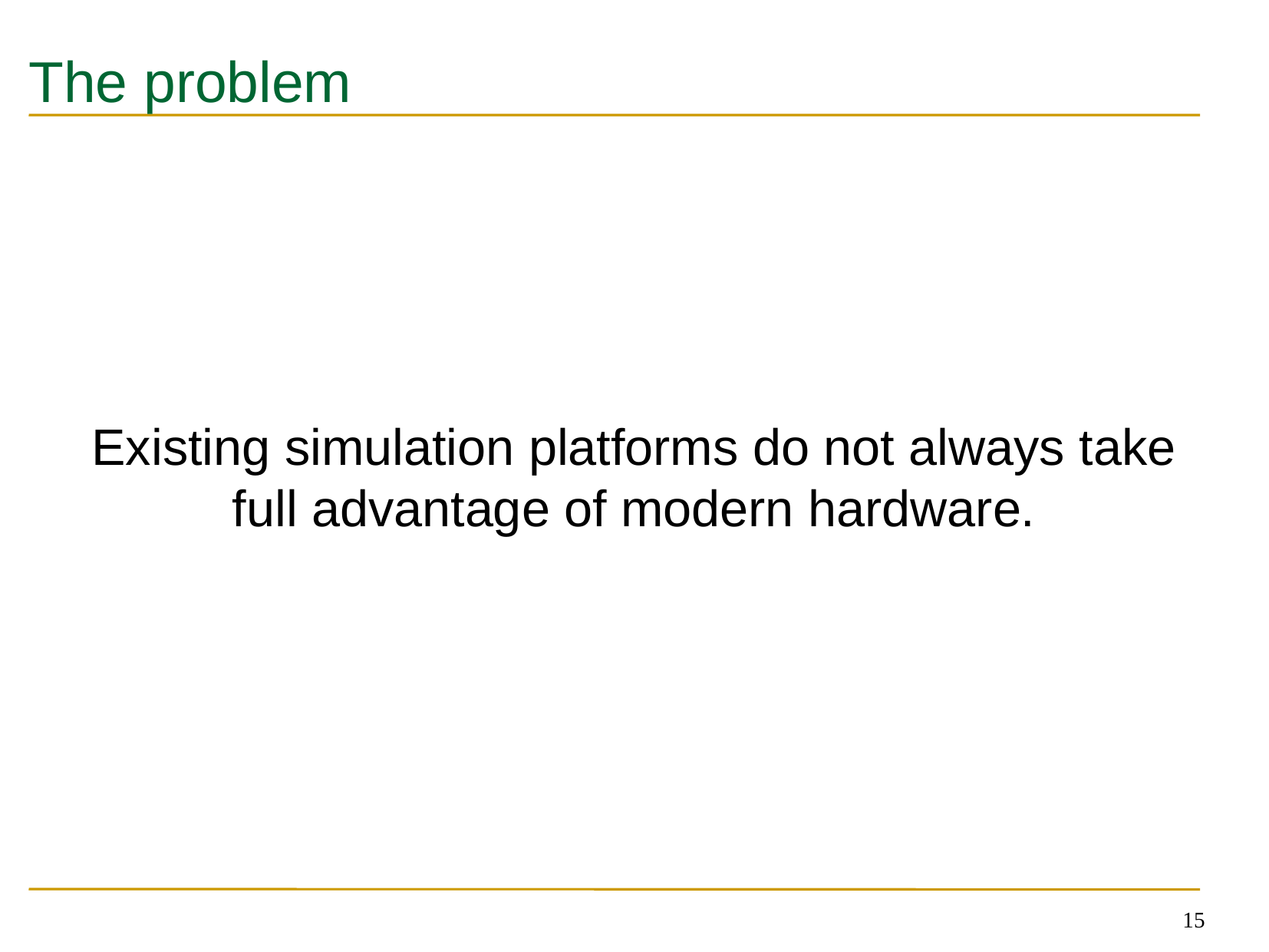

The problem
Existing simulation platforms do not always take full advantage of modern hardware.

15